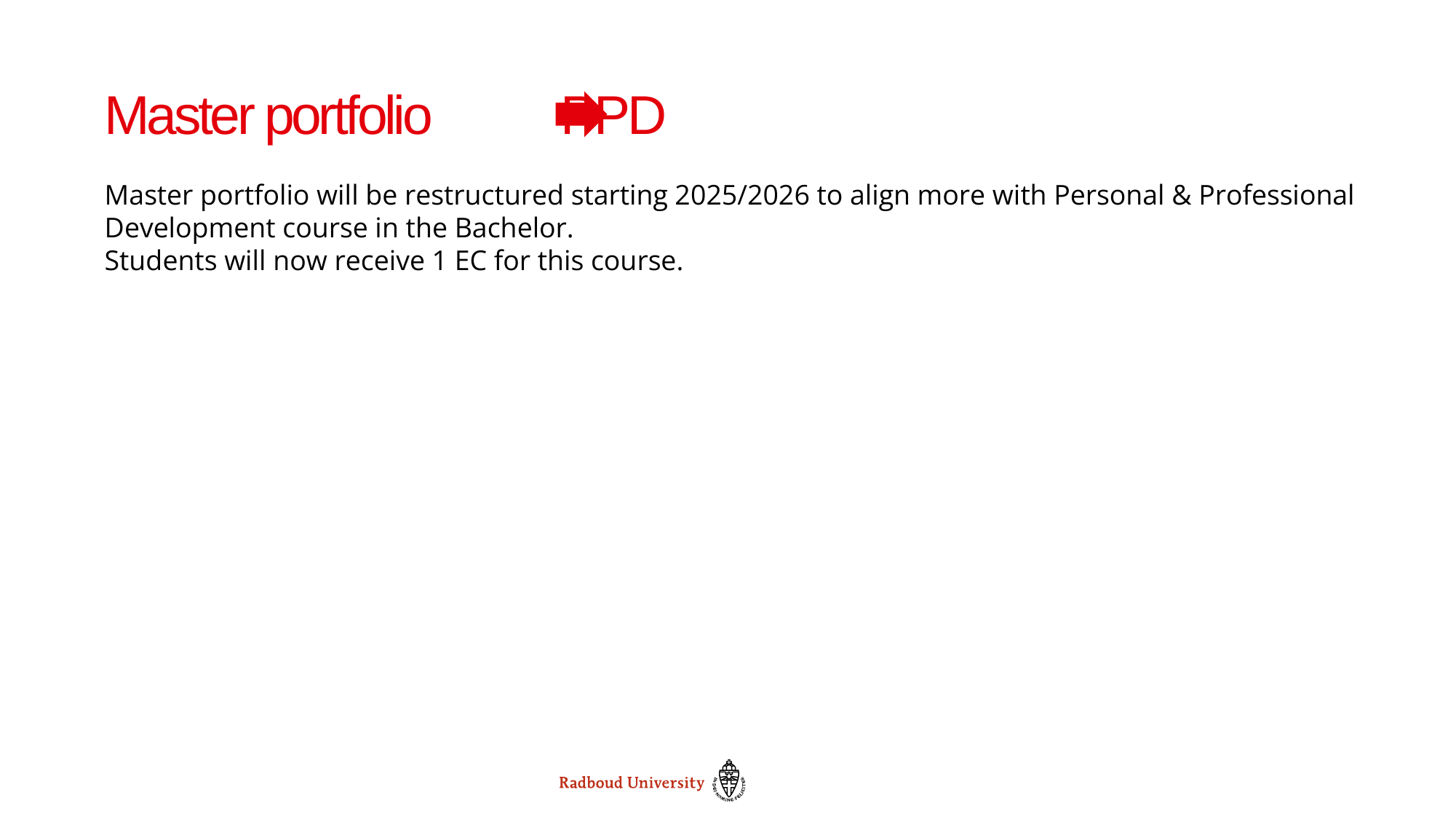

# Master portfolio           PPD

Master portfolio will be restructured starting 2025/2026 to align more with Personal & Professional Development course in the Bachelor.
Students will now receive 1 EC for this course.